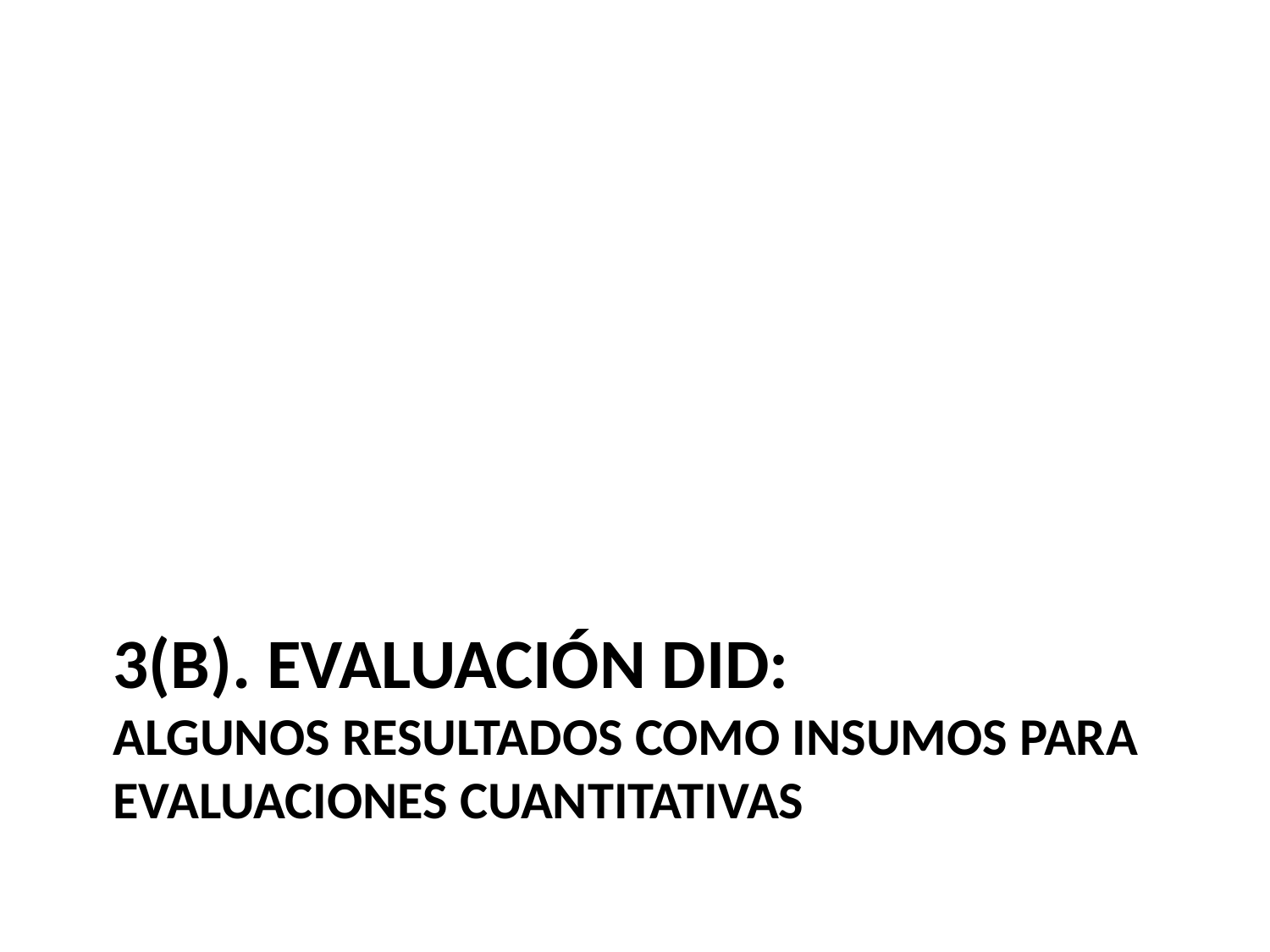

# 3(b). Evaluación DID: ALGUNOS resultados como insumos para evaluaciones cuantitativas